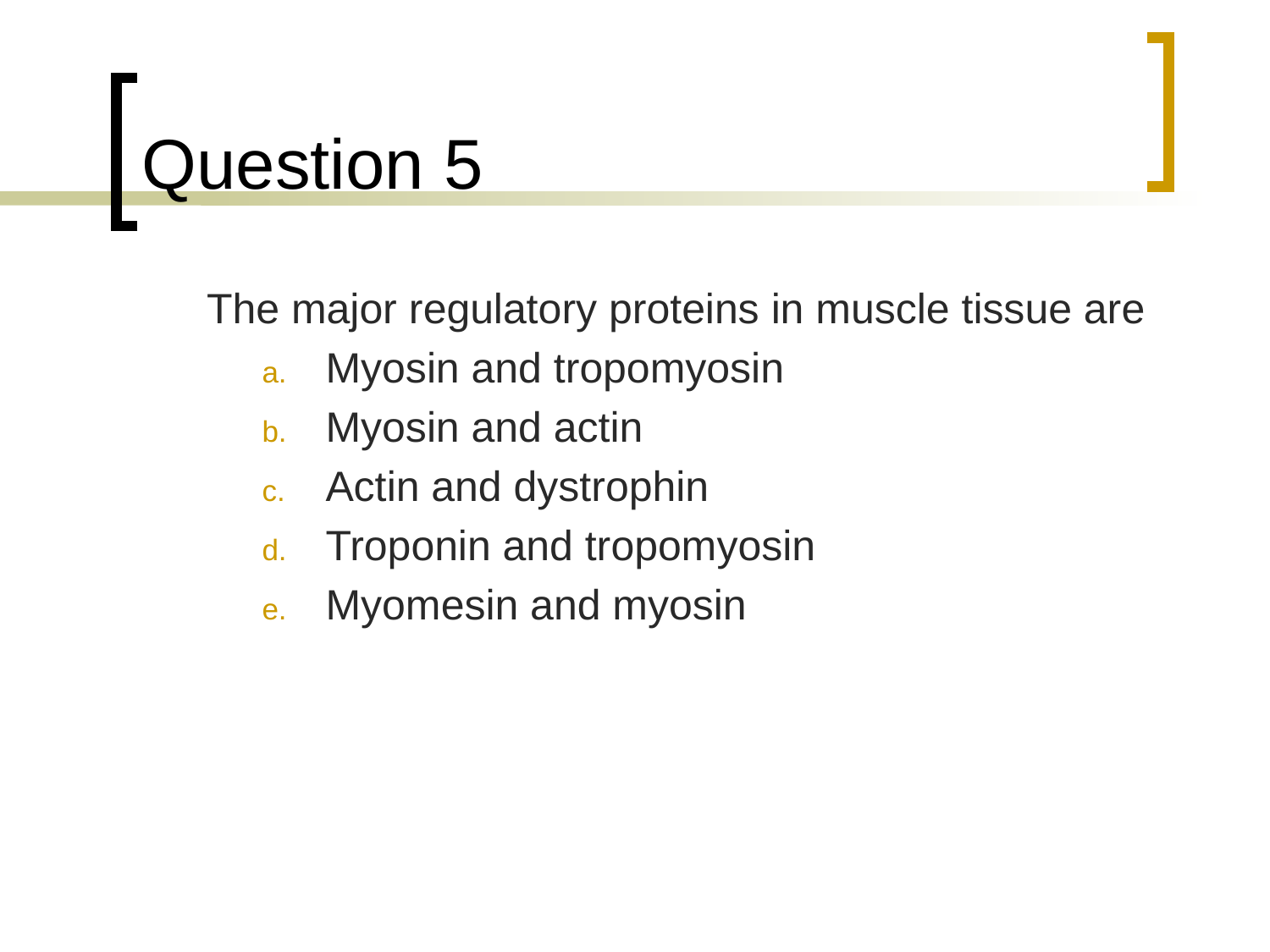

# Question 5
	The major regulatory proteins in muscle tissue are
Myosin and tropomyosin
Myosin and actin
Actin and dystrophin
Troponin and tropomyosin
Myomesin and myosin